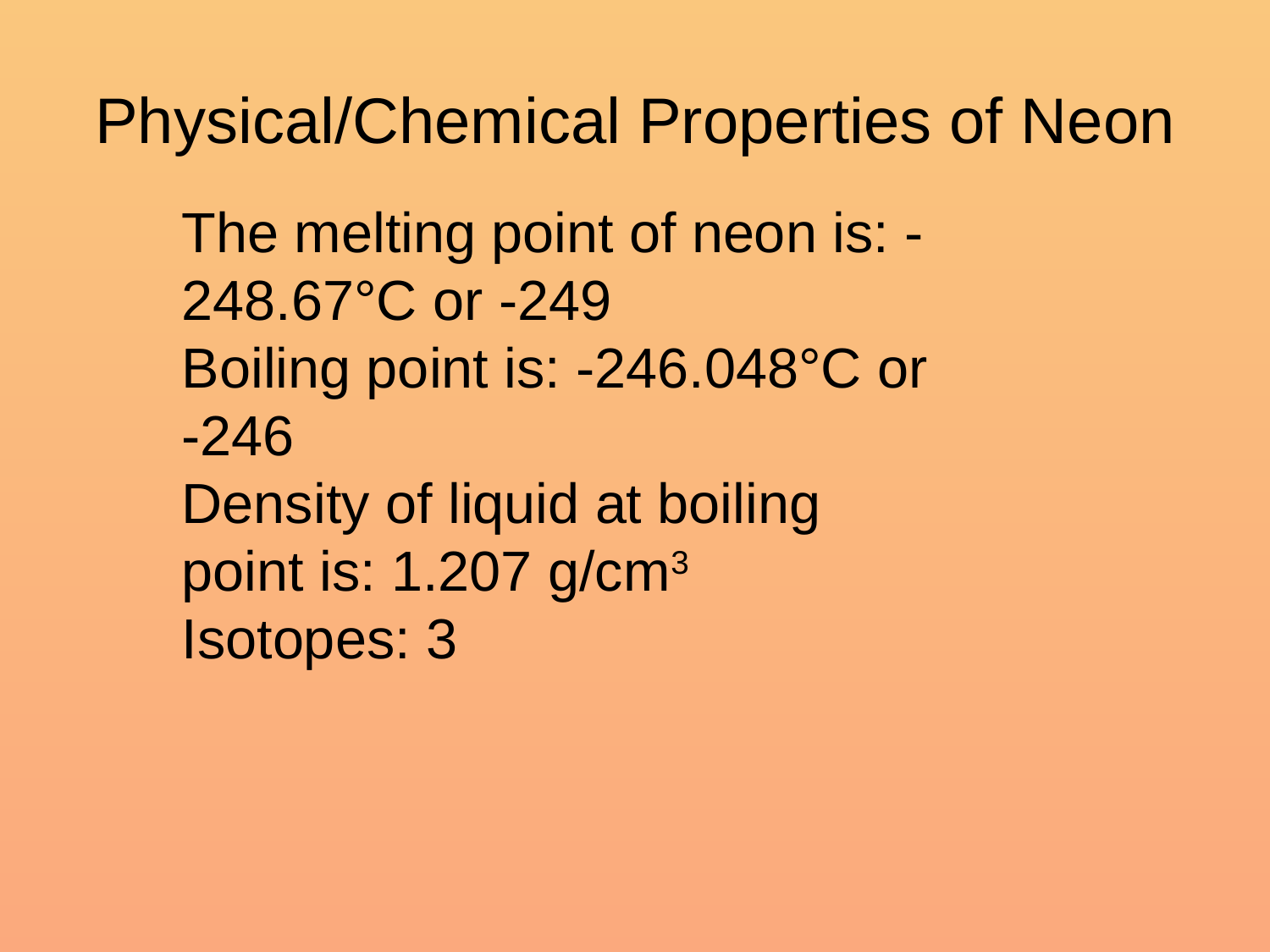

# Physical/Chemical Properties of Neon
The melting point of neon is: -248.67°C or -249
Boiling point is: -246.048°C or -246
Density of liquid at boiling point is: 1.207 g/cm3
Isotopes: 3